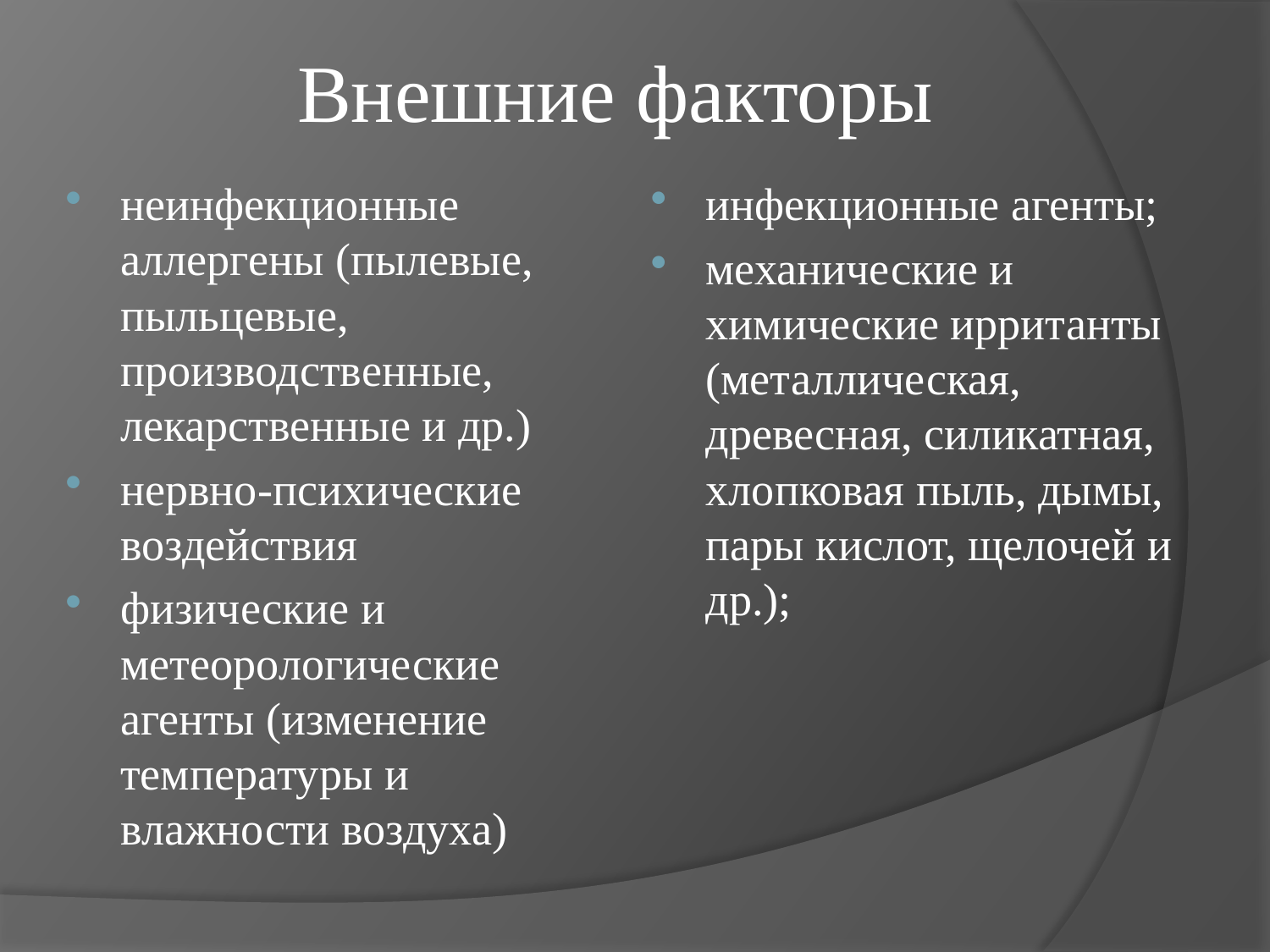

# Внешние факторы
неинфекционные аллергены (пылевые, пыльцевые, производственные, лекарственные и др.)
нервно-психические воздействия
физические и метеорологические агенты (изменение температуры и влажности воздуха)

инфекционные агенты;
механические и химические ирританты (металлическая, древесная, силикатная, хлопковая пыль, дымы, пары кислот, щелочей и др.);